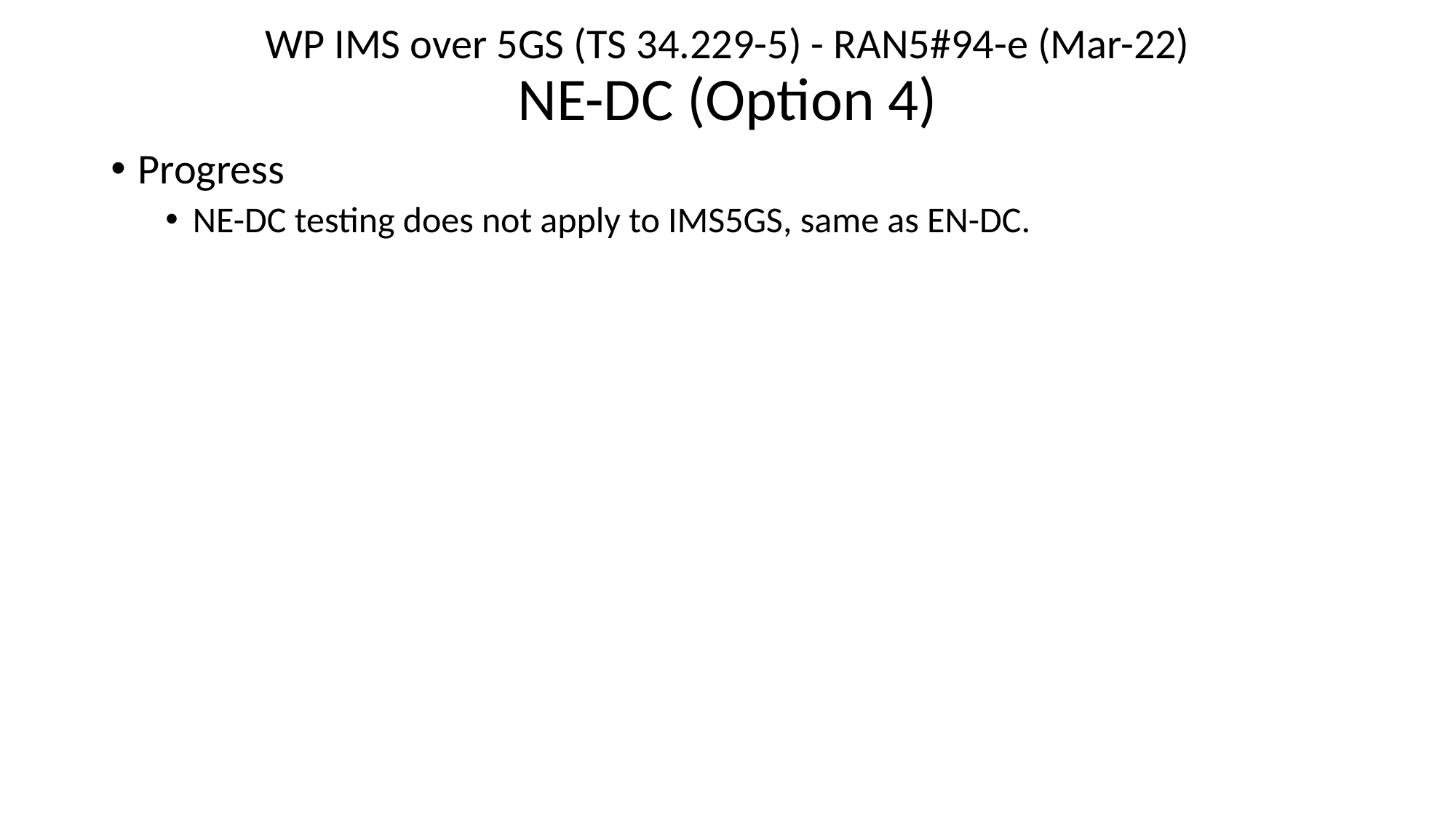

# WP IMS over 5GS (TS 34.229-5) - RAN5#94-e (Mar-22) NE-DC (Option 4)
Progress
NE-DC testing does not apply to IMS5GS, same as EN-DC.